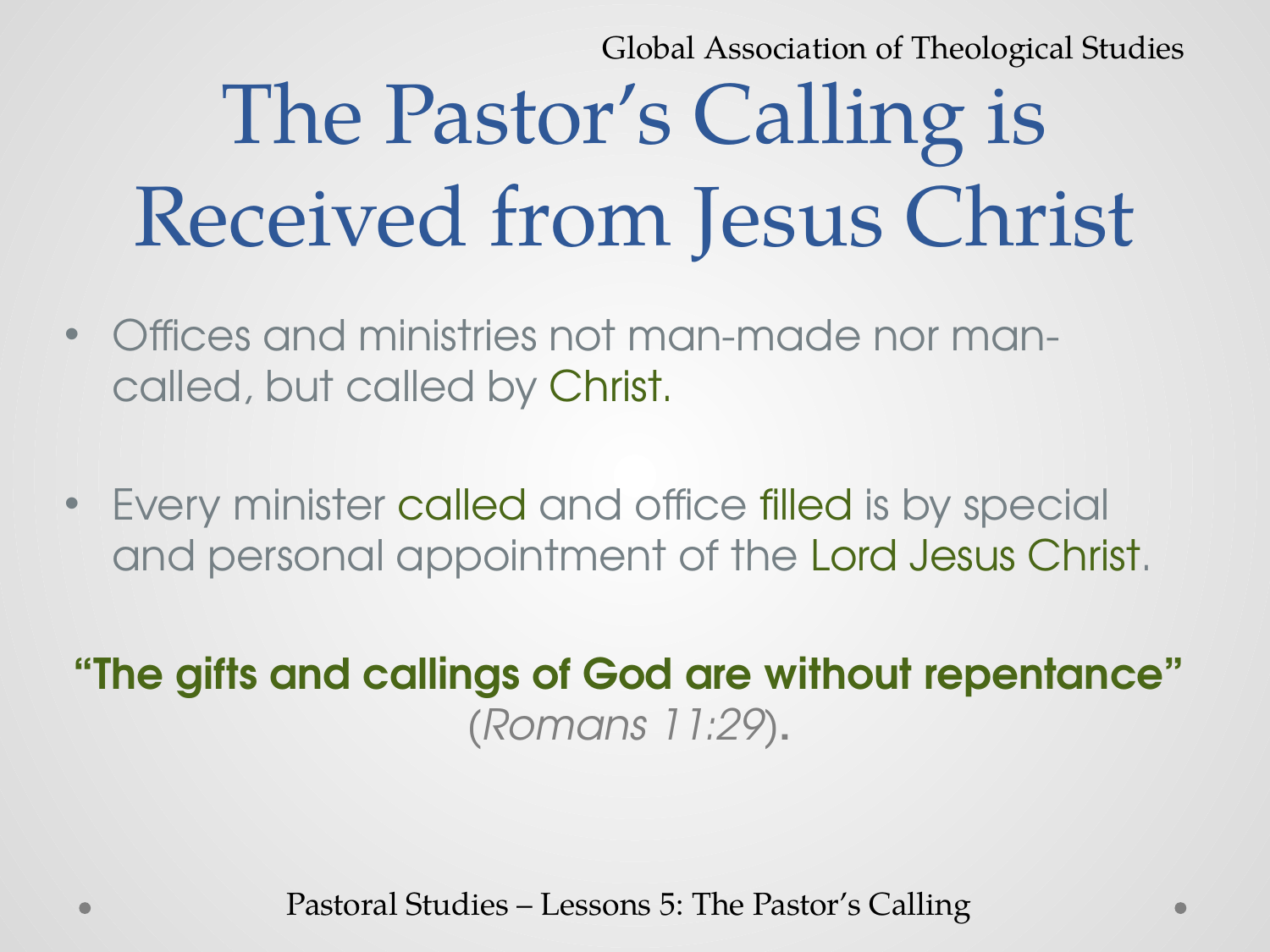

Global Association of Theological Studies
# The Pastor’s Calling is Received from Jesus Christ
Offices and ministries not man-made nor man-called, but called by Christ.

Every minister called and office filled is by special and personal appointment of the Lord Jesus Christ.

“The gifts and callings of God are without repentance” (Romans 11:29).
Pastoral Studies – Lessons 5: The Pastor’s Calling